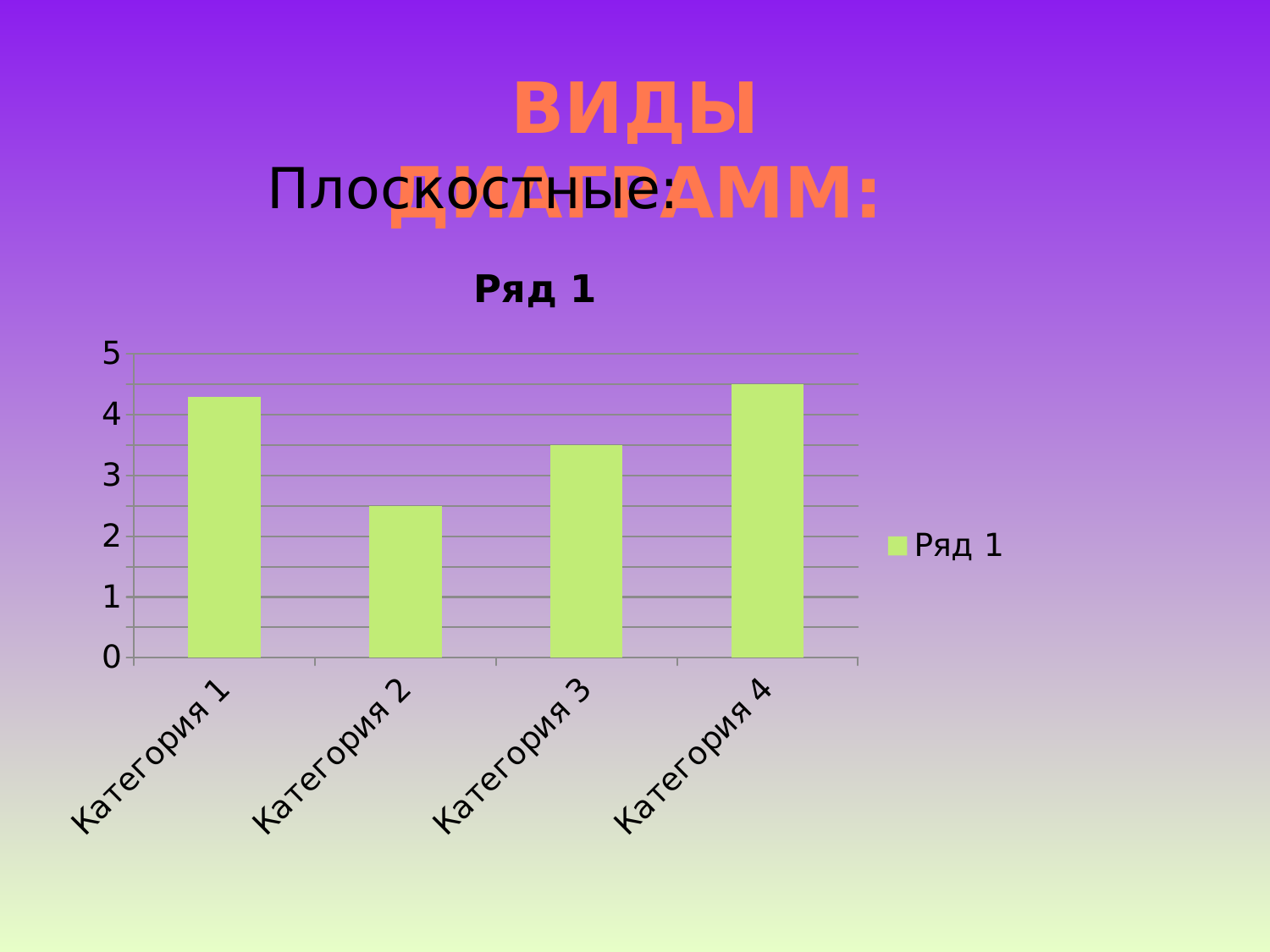

Виды диаграмм:
Плоскостные:

### Chart:

| Category | Ряд 1 |
|---|---|
| Категория 1 | 4.3 |
| Категория 2 | 2.5 |
| Категория 3 | 3.5 |
| Категория 4 | 4.5 |